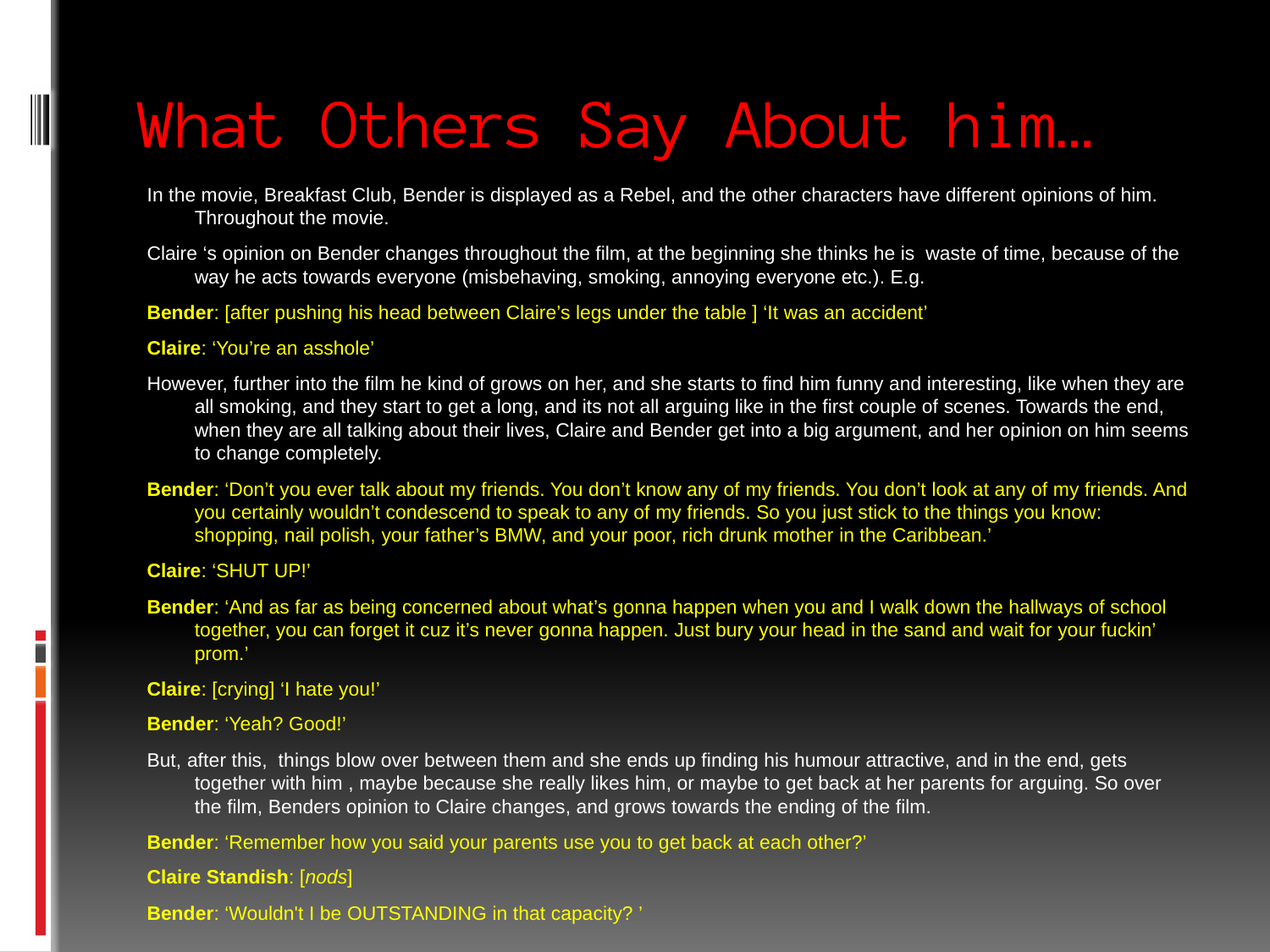

# What Others Say About him…
In the movie, Breakfast Club, Bender is displayed as a Rebel, and the other characters have different opinions of him. Throughout the movie.
Claire ‘s opinion on Bender changes throughout the film, at the beginning she thinks he is  waste of time, because of the way he acts towards everyone (misbehaving, smoking, annoying everyone etc.). E.g.
Bender: [after pushing his head between Claire’s legs under the table ] ‘It was an accident’
Claire: ‘You’re an asshole’
However, further into the film he kind of grows on her, and she starts to find him funny and interesting, like when they are all smoking, and they start to get a long, and its not all arguing like in the first couple of scenes. Towards the end, when they are all talking about their lives, Claire and Bender get into a big argument, and her opinion on him seems to change completely.
Bender: ‘Don’t you ever talk about my friends. You don’t know any of my friends. You don’t look at any of my friends. And you certainly wouldn’t condescend to speak to any of my friends. So you just stick to the things you know: shopping, nail polish, your father’s BMW, and your poor, rich drunk mother in the Caribbean.’
Claire: ‘SHUT UP!’
Bender: ‘And as far as being concerned about what’s gonna happen when you and I walk down the hallways of school together, you can forget it cuz it’s never gonna happen. Just bury your head in the sand and wait for your fuckin’ prom.’
Claire: [crying] ‘I hate you!’
Bender: ‘Yeah? Good!’
But, after this,  things blow over between them and she ends up finding his humour attractive, and in the end, gets together with him , maybe because she really likes him, or maybe to get back at her parents for arguing. So over the film, Benders opinion to Claire changes, and grows towards the ending of the film.
Bender: ‘Remember how you said your parents use you to get back at each other?’
Claire Standish: [nods]
Bender: ‘Wouldn't I be OUTSTANDING in that capacity? ’